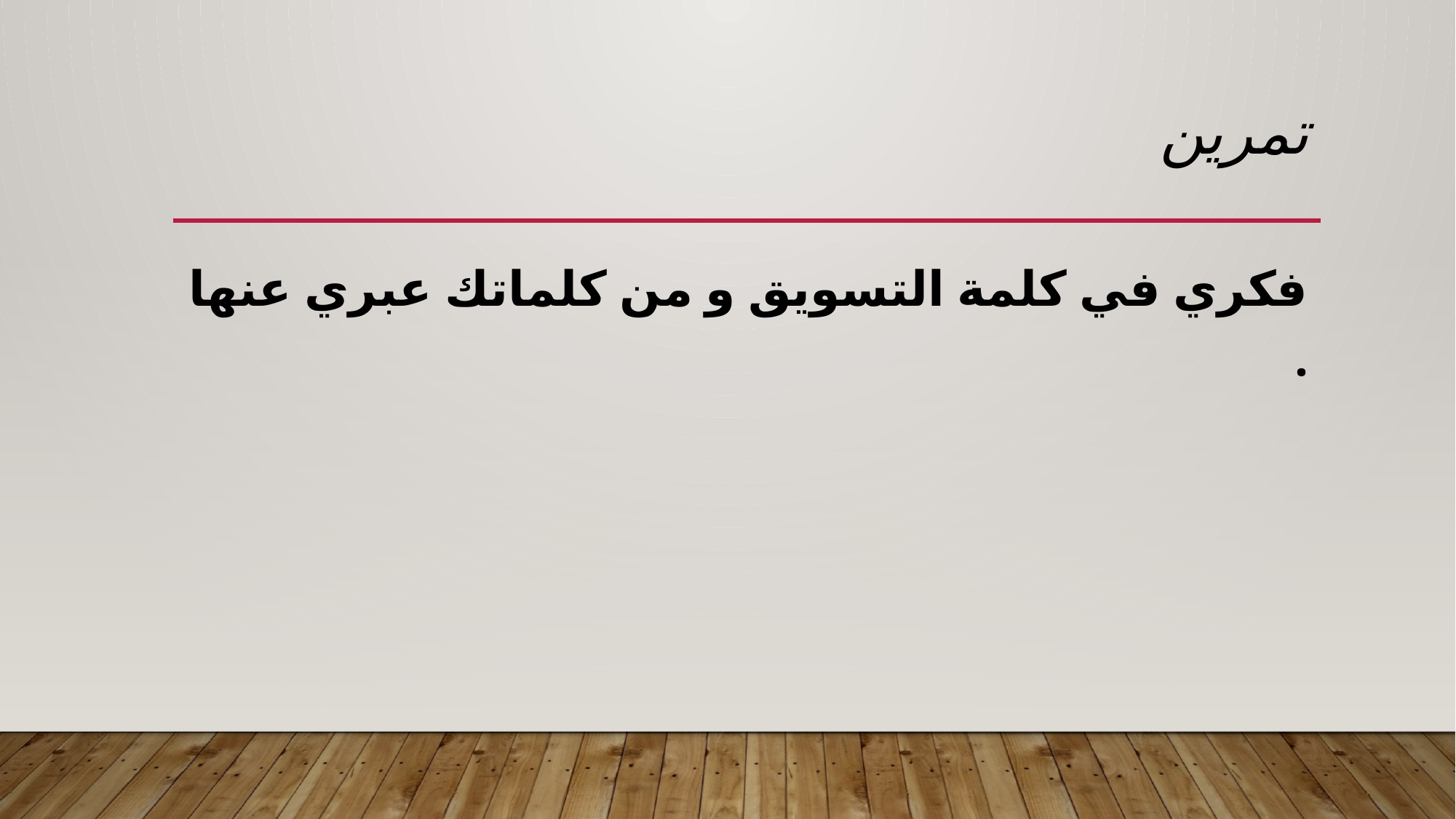

# تمرين
فكري في كلمة التسويق و من كلماتك عبري عنها .